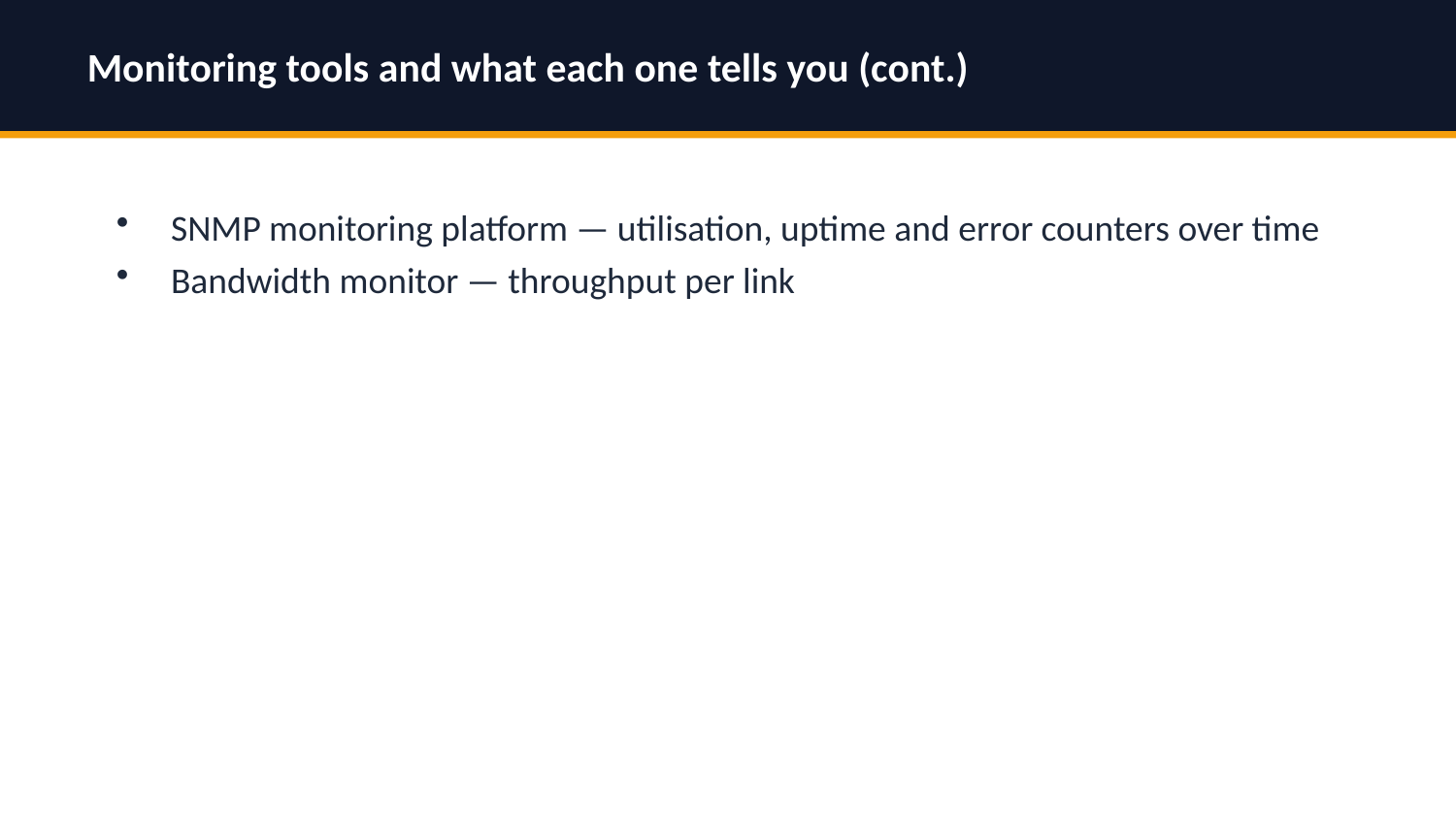

Monitoring tools and what each one tells you (cont.)

SNMP monitoring platform — utilisation, uptime and error counters over time
Bandwidth monitor — throughput per link